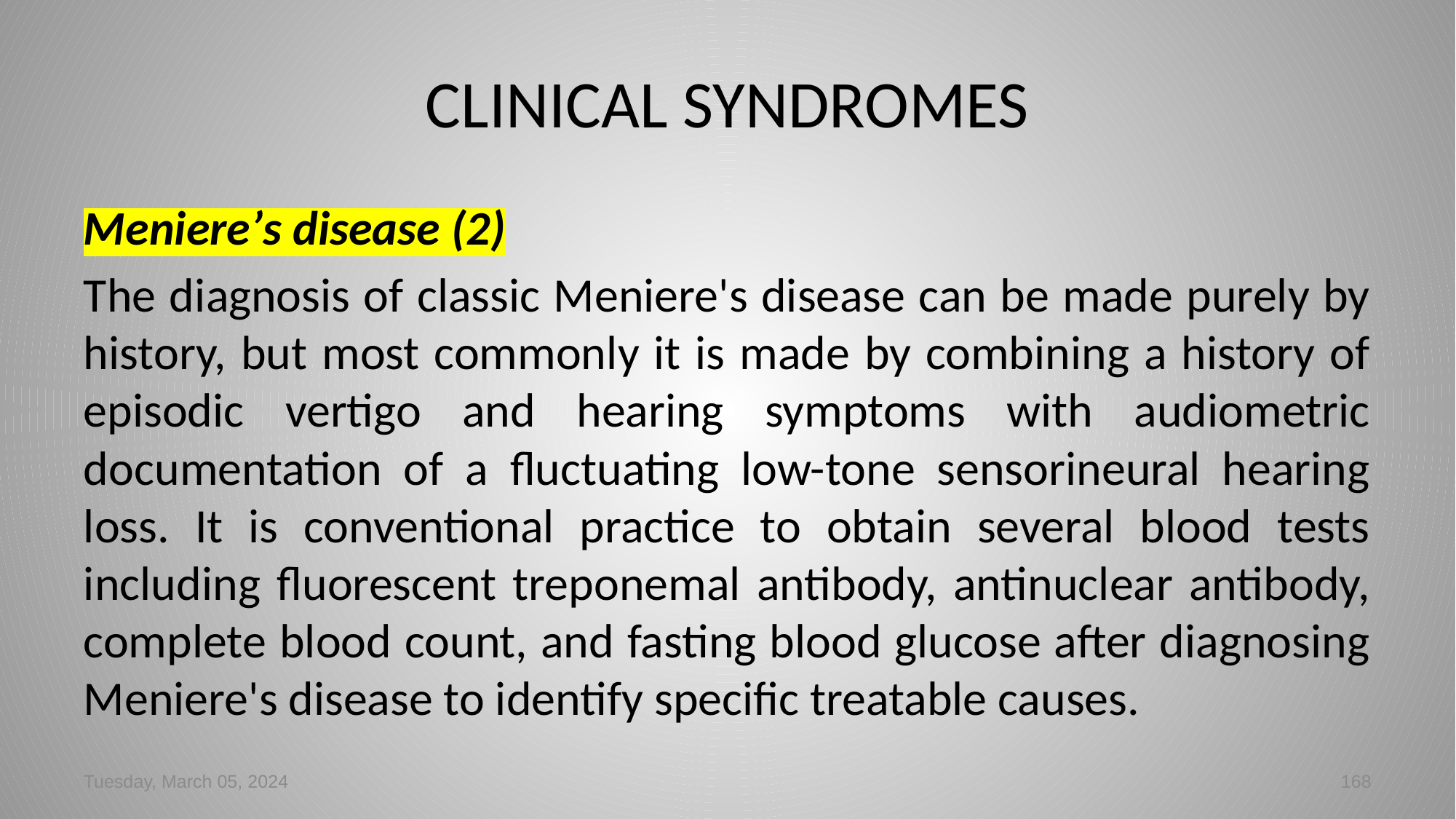

# CLINICAL SYNDROMES
Meniere’s disease (2)
The diagnosis of classic Meniere's disease can be made purely by history, but most commonly it is made by combining a history of episodic vertigo and hearing symptoms with audiometric documentation of a fluctuating low-tone sensorineural hearing loss. It is conventional practice to obtain several blood tests including fluorescent treponemal antibody, antinuclear antibody, complete blood count, and fasting blood glucose after diagnosing Meniere's disease to identify specific treatable causes.
Tuesday, March 05, 2024
168